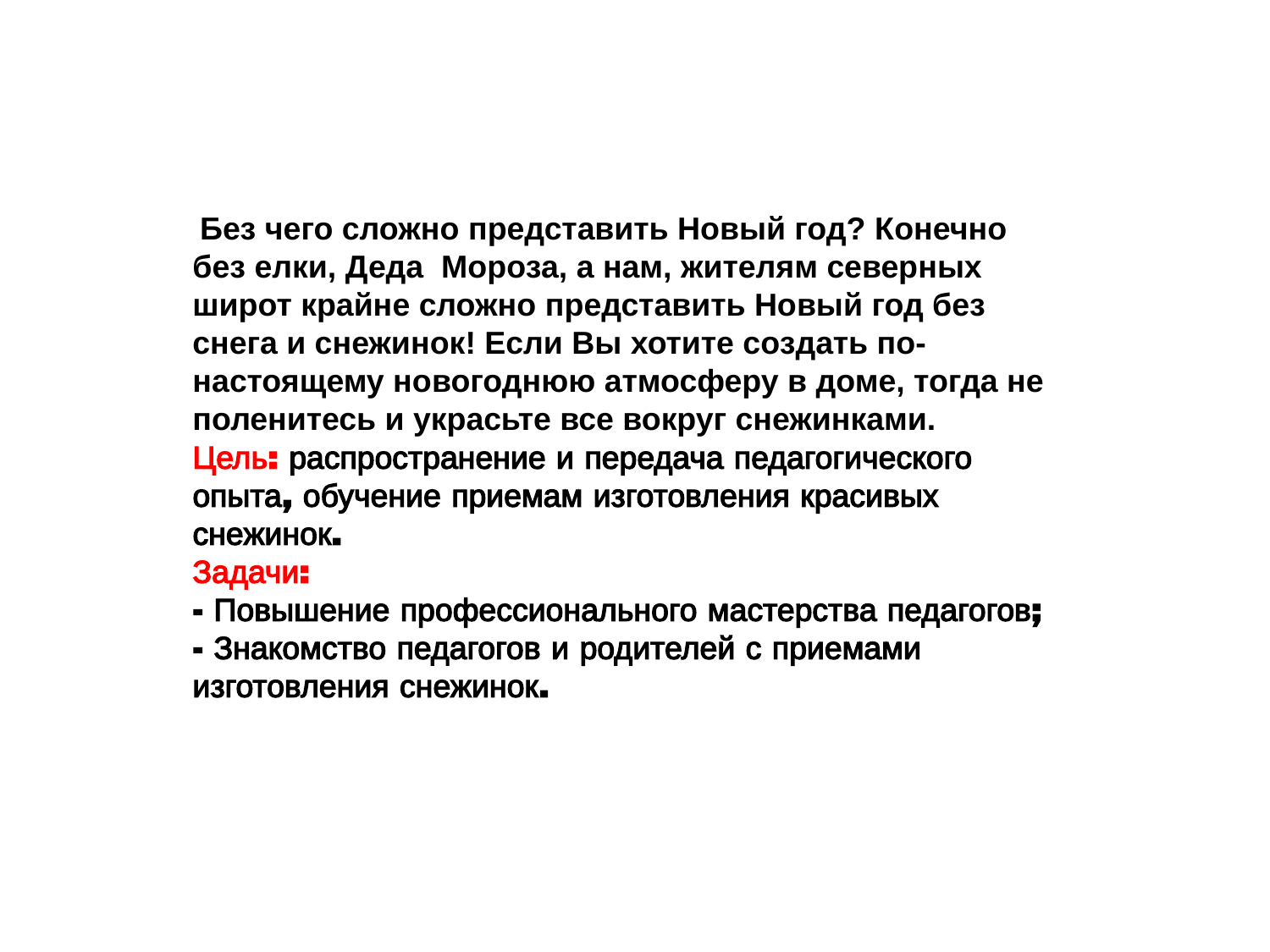

# Без чего сложно представить Новый год? Конечно без елки, Деда  Мороза, а нам, жителям северных широт крайне сложно представить Новый год без снега и снежинок! Если Вы хотите создать по-настоящему новогоднюю атмосферу в доме, тогда не поленитесь и украсьте все вокруг снежинками. Цель: распространение и передача педагогического опыта, обучение приемам изготовления красивых снежинок. Задачи: - Повышение профессионального мастерства педагогов; - Знакомство педагогов и родителей с приемами изготовления снежинок.